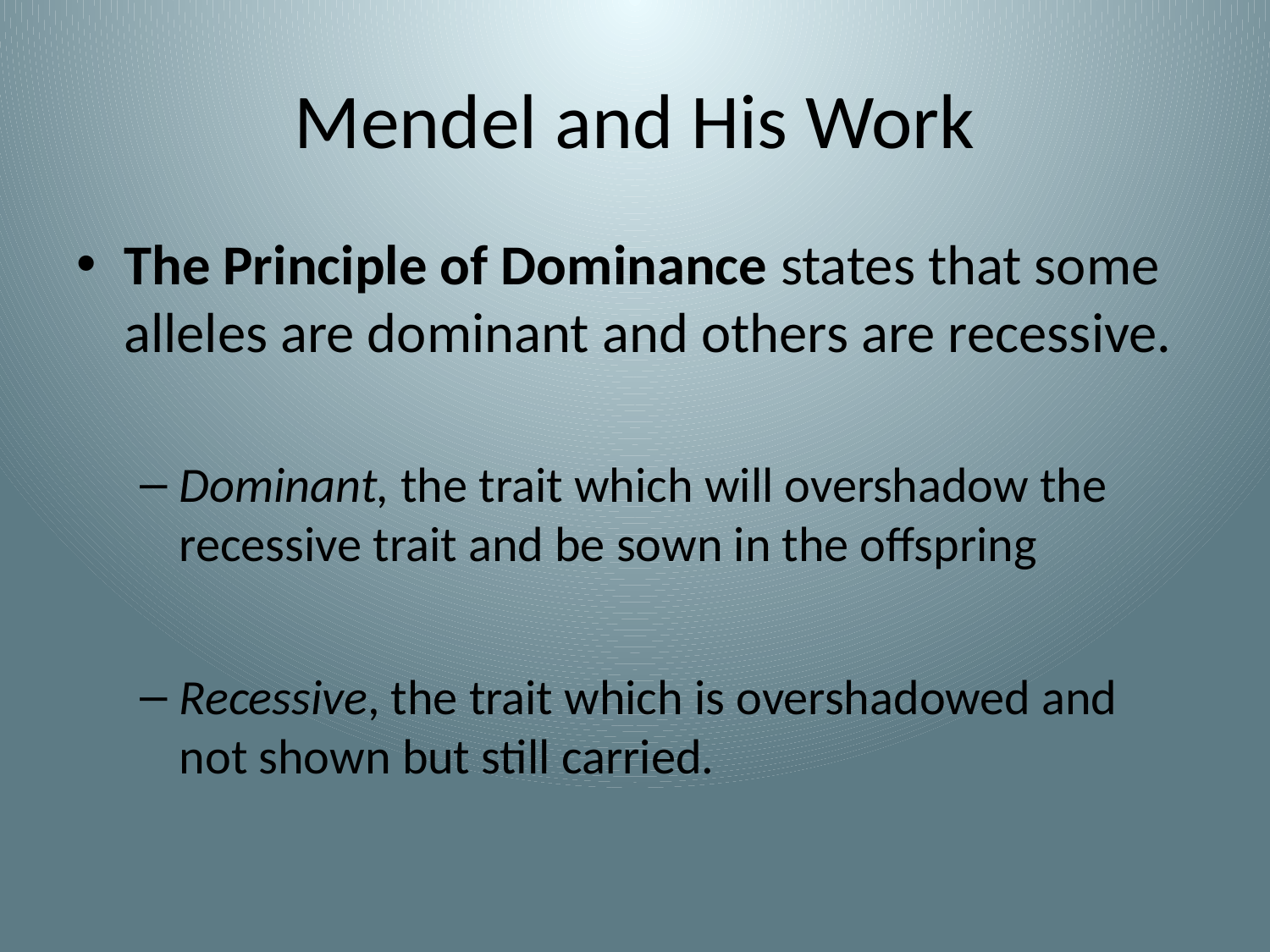

# Mendel and His Work
The Principle of Dominance states that some alleles are dominant and others are recessive.

Dominant, the trait which will overshadow the recessive trait and be sown in the offspring

Recessive, the trait which is overshadowed and not shown but still carried.